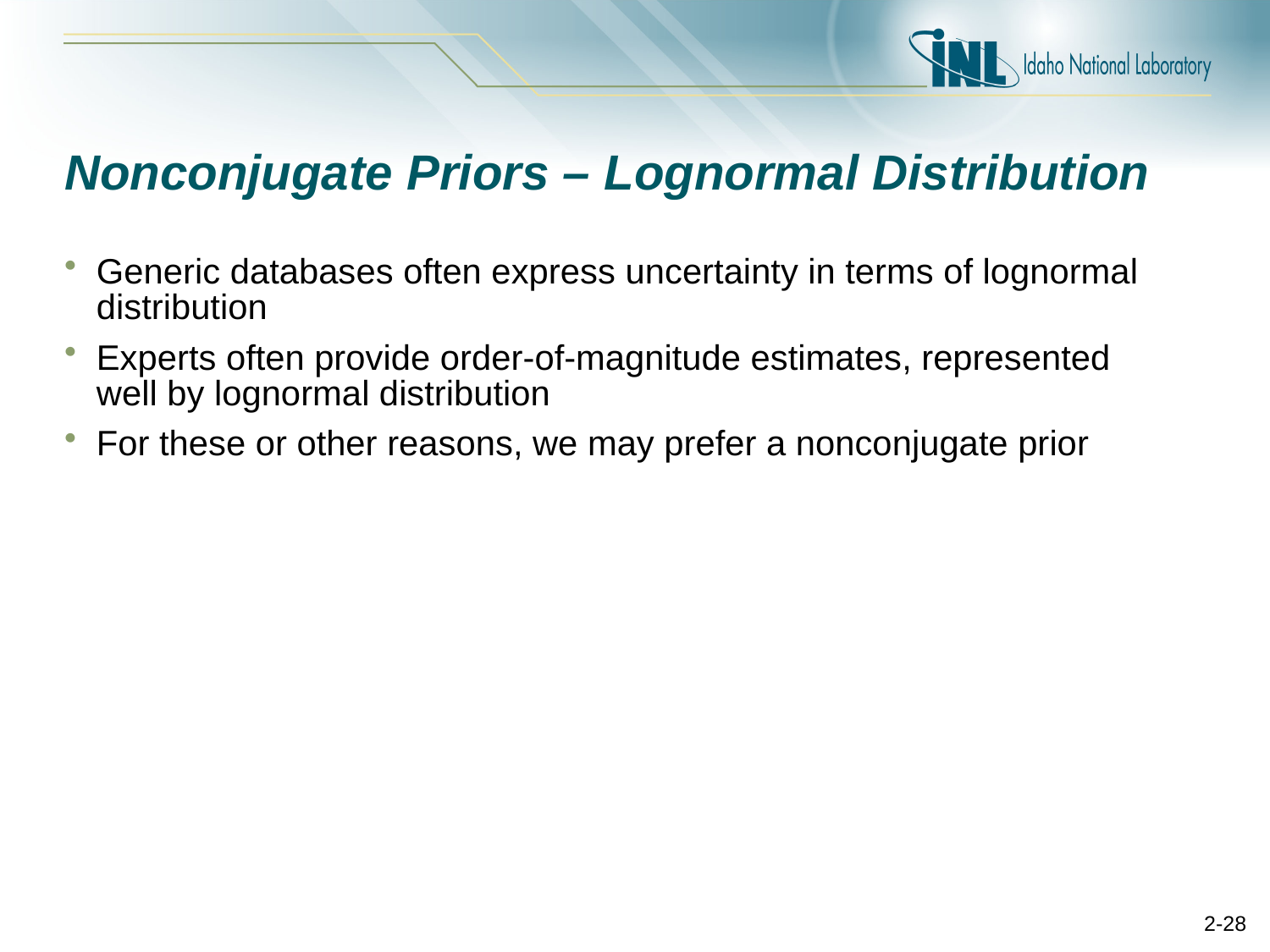

# Nonconjugate Priors – Lognormal Distribution
Generic databases often express uncertainty in terms of lognormal distribution
Experts often provide order-of-magnitude estimates, represented well by lognormal distribution
For these or other reasons, we may prefer a nonconjugate prior

2-28